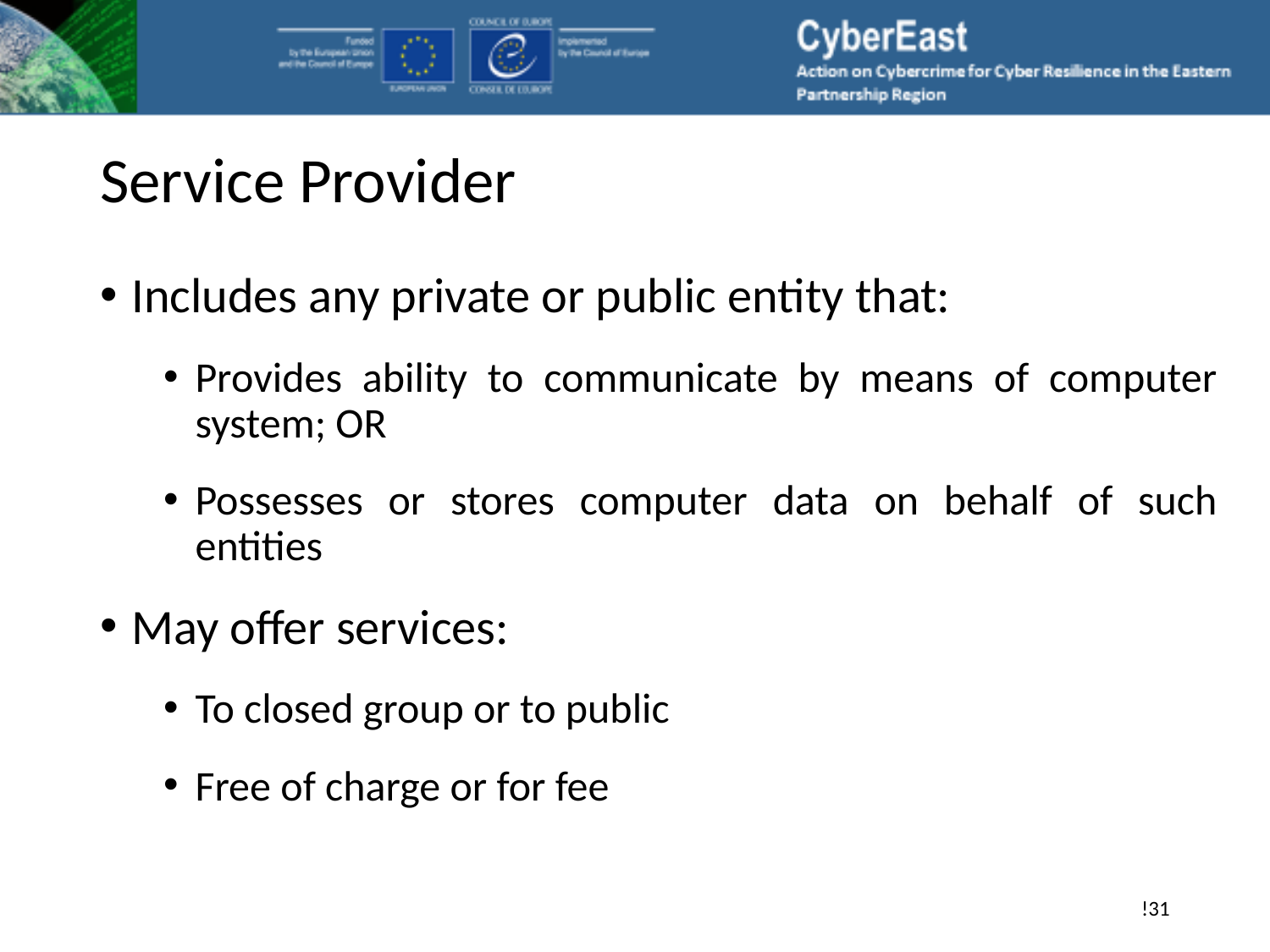

# Service Provider
Includes any private or public entity that:
Provides ability to communicate by means of computer system; OR
Possesses or stores computer data on behalf of such entities
May offer services:
To closed group or to public
Free of charge or for fee
!31